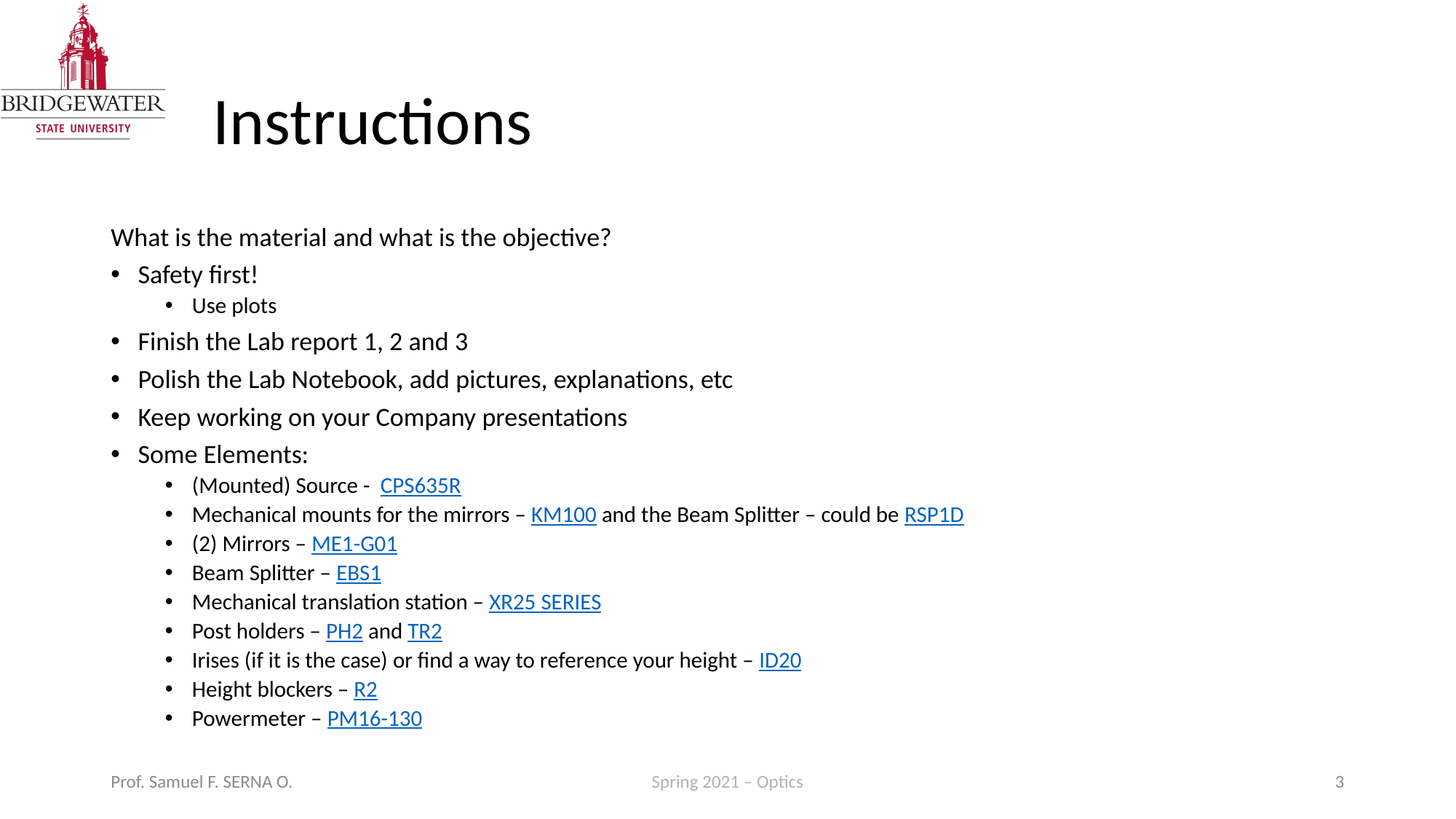

# Instructions
What is the material and what is the objective?
Safety first!
Use plots
Finish the Lab report 1, 2 and 3
Polish the Lab Notebook, add pictures, explanations, etc
Keep working on your Company presentations
Some Elements:
(Mounted) Source -  CPS635R
Mechanical mounts for the mirrors – KM100 and the Beam Splitter – could be RSP1D
(2) Mirrors – ME1-G01
Beam Splitter – EBS1
Mechanical translation station – XR25 SERIES
Post holders – PH2 and TR2
Irises (if it is the case) or find a way to reference your height – ID20
Height blockers – R2
Powermeter – PM16-130
Prof. Samuel F. SERNA O.
Spring 2021 – Optics
3